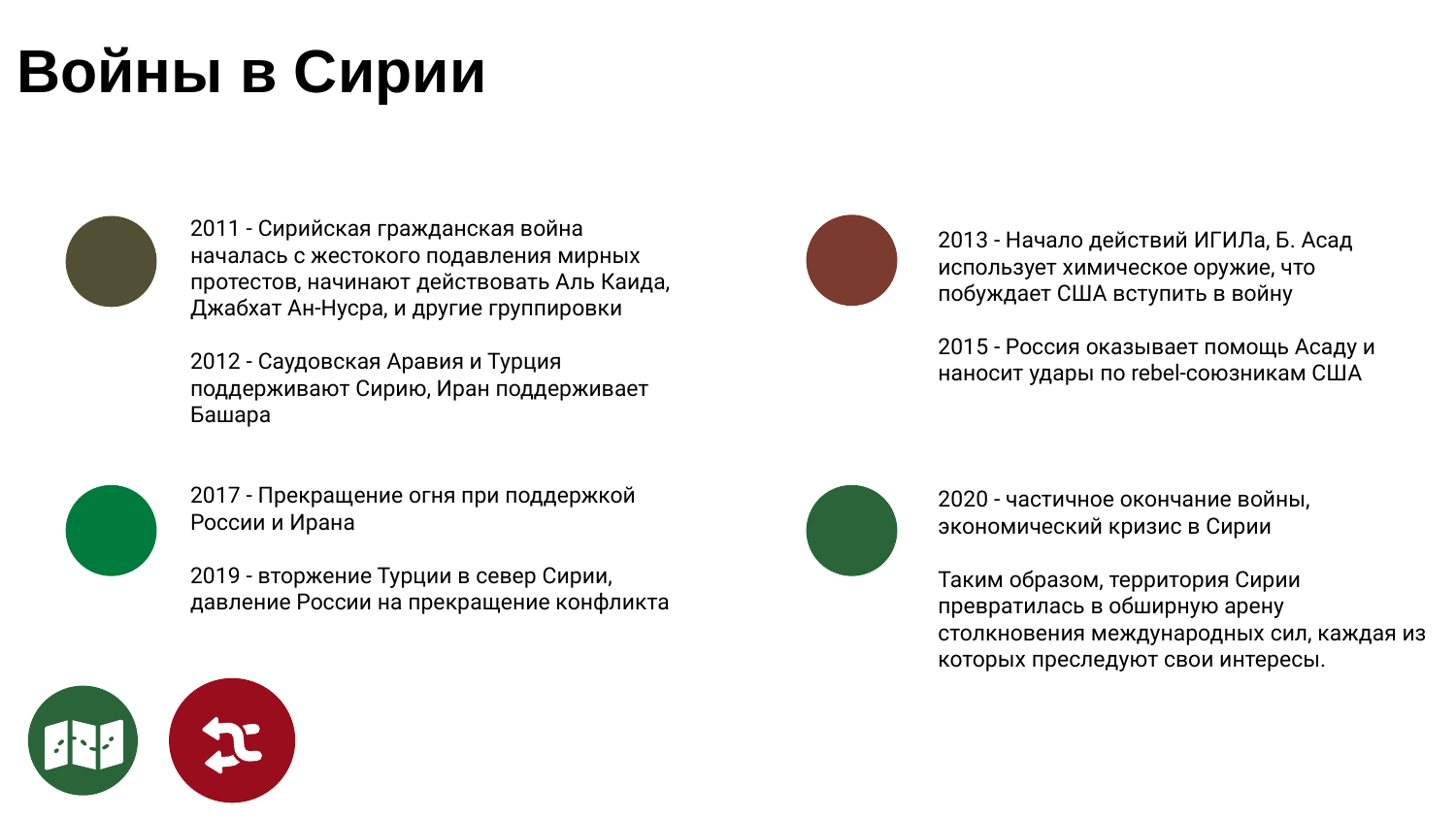

# Войны в Сирии

2013 - Начало действий ИГИЛа, Б. Асад использует химическое оружие, что побуждает США вступить в войну

2015 - Россия оказывает помощь Асаду и наносит удары по rebel-союзникам США
2011 - Сирийская гражданская война началась с жестокого подавления мирных протестов, начинают действовать Аль Каида, Джабхат Ан-Нусра, и другие группировки

2012 - Саудовская Аравия и Турция поддерживают Сирию, Иран поддерживает Башара

2017 - Прекращение огня при поддержкой России и Ирана

2019 - вторжение Турции в север Сирии, давление России на прекращение конфликта
2020 - частичное окончание войны, экономический кризис в Сирии

Таким образом, территория Сирии превратилась в обширную арену столкновения международных сил, каждая из которых преследуют свои интересы.